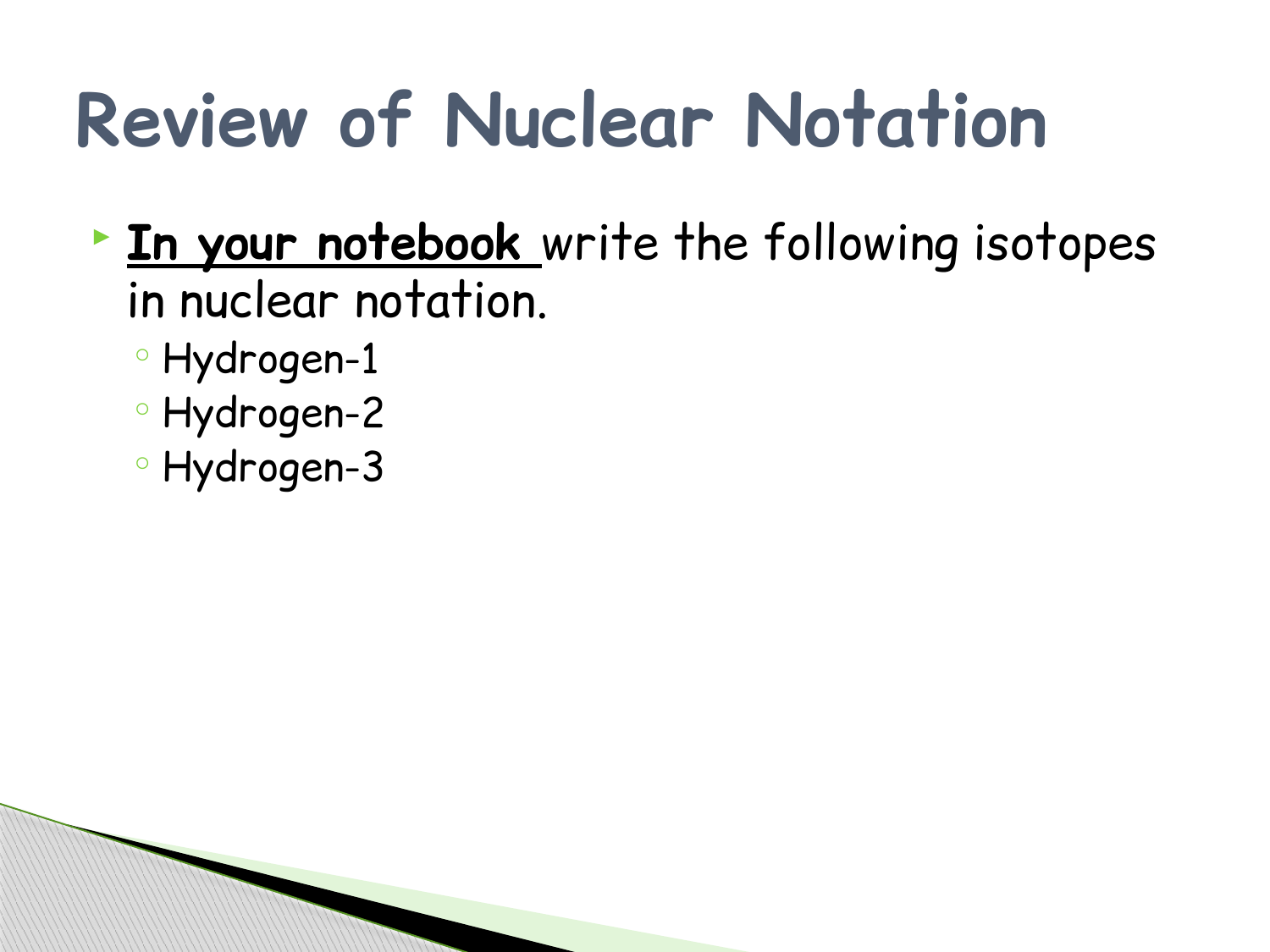

# Review of Nuclear Notation
In your notebook write the following isotopes in nuclear notation.
Hydrogen-1
Hydrogen-2
Hydrogen-3